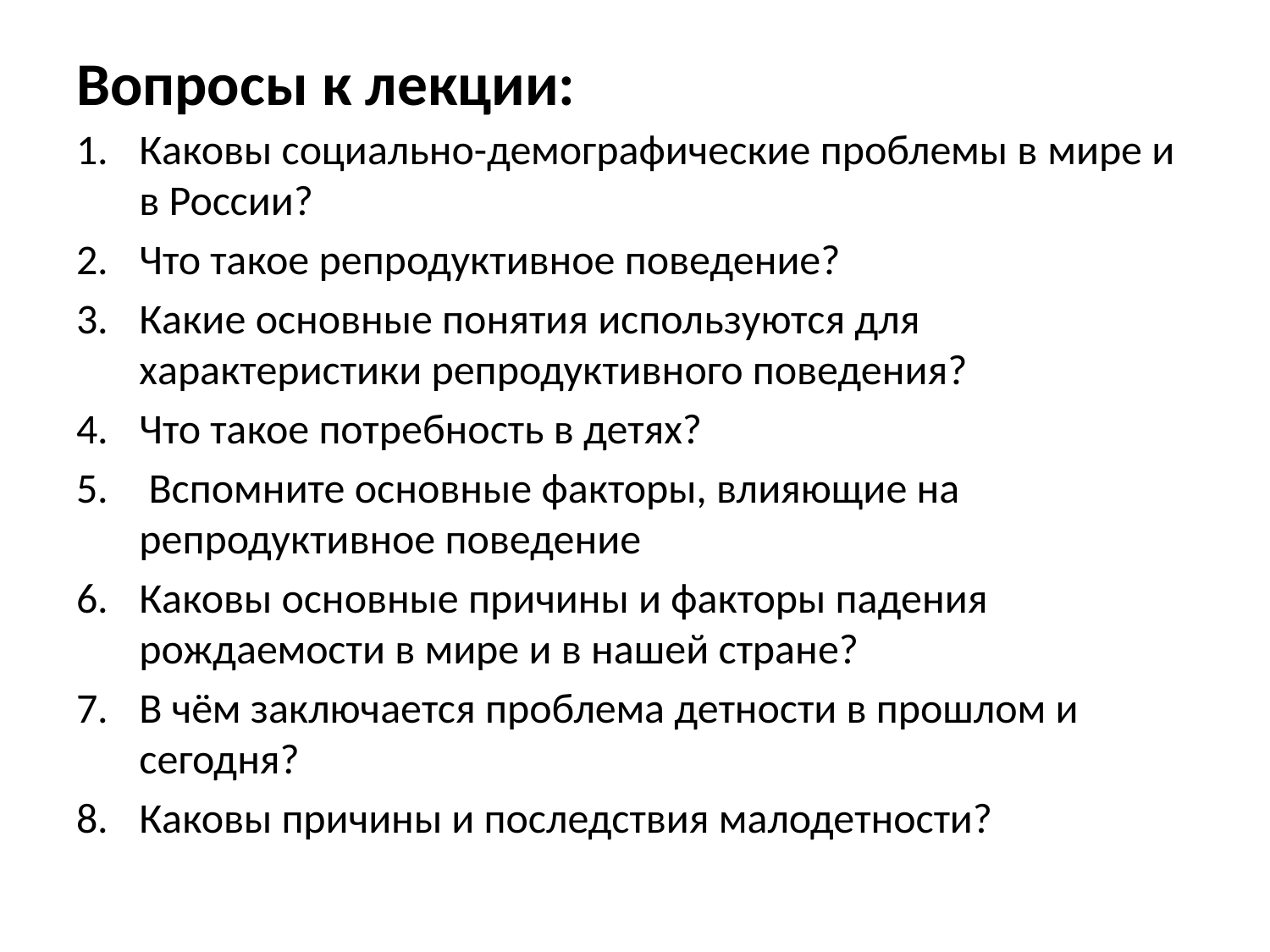

# Вопросы к лекции:
Каковы социально-демографические проблемы в мире и в России?
Что такое репродуктивное поведение?
Какие основные понятия используются для характеристики репродуктивного поведения?
Что такое потребность в детях?
 Вспомните основные факторы, влияющие на репродуктивное поведение
Каковы основные причины и факторы падения рождаемости в мире и в нашей стране?
В чём заключается проблема детности в прошлом и сегодня?
Каковы причины и последствия малодетности?